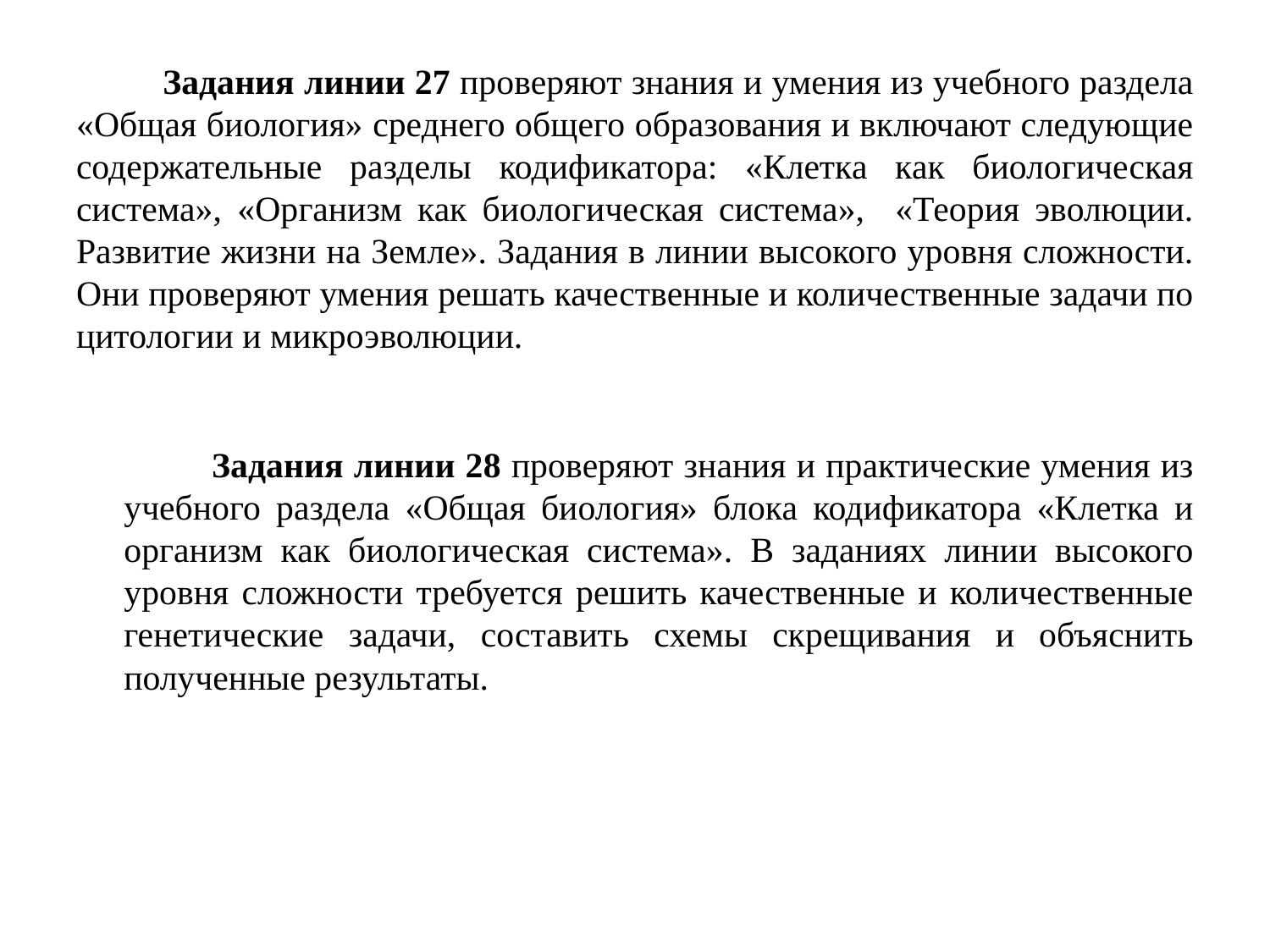

# Задания линии 27 проверяют знания и умения из учебного раздела «Общая биология» среднего общего образования и включают следующие содержательные разделы кодификатора: «Клетка как биологическая система», «Организм как биологическая система»,  «Теория эволюции. Развитие жизни на Земле». Задания в линии высокого уровня сложности. Они проверяют умения решать качественные и количественные задачи по цитологии и микроэволюции.
             Задания линии 28 проверяют знания и практические умения из учебного раздела «Общая биология» блока кодификатора «Клетка и организм как биологическая система». В заданиях линии высокого уровня сложности требуется решить качественные и количественные генетические задачи, составить схемы скрещивания и объяснить полученные результаты.